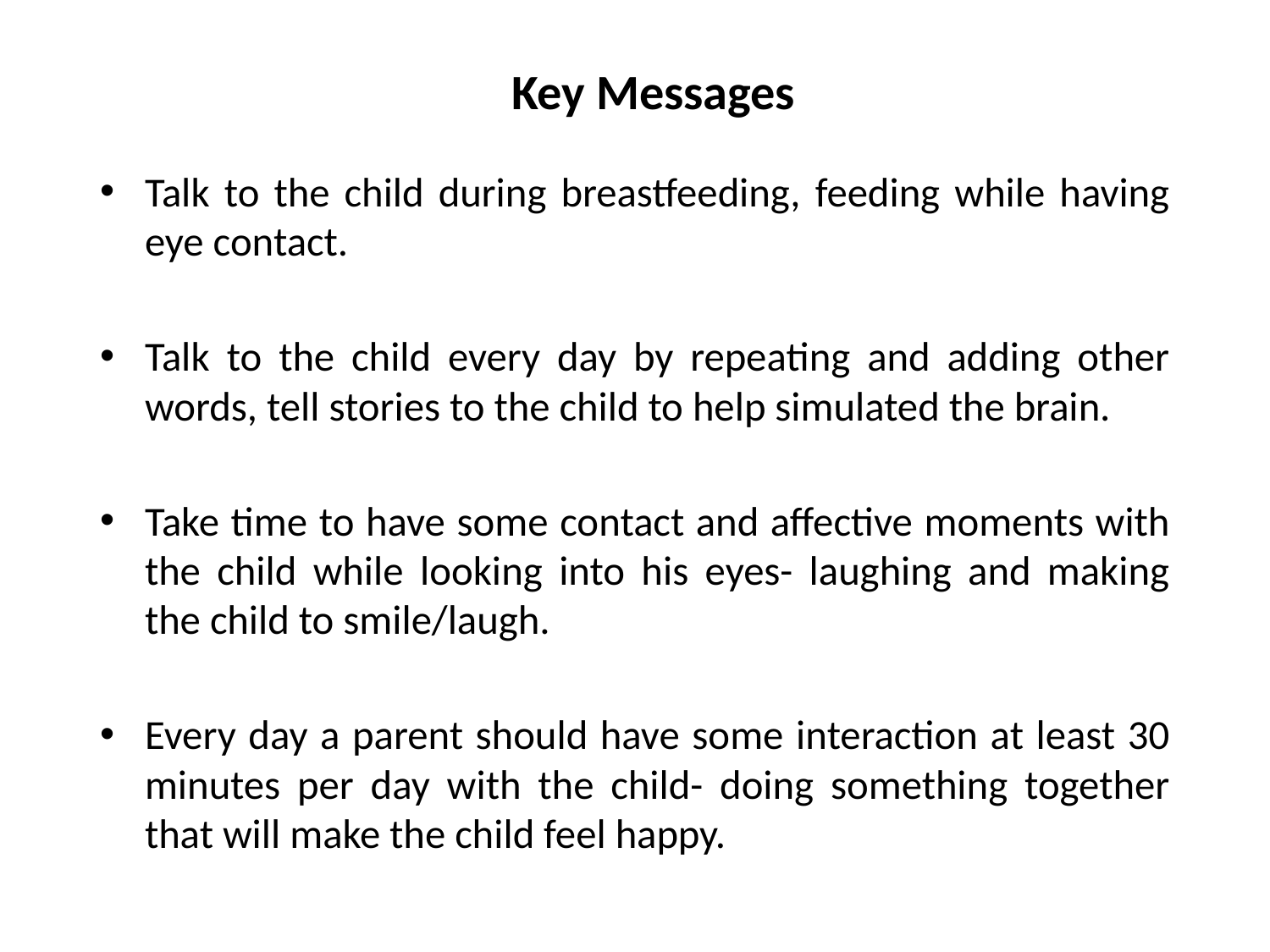

# Key Messages
Talk to the child during breastfeeding, feeding while having eye contact.

Talk to the child every day by repeating and adding other words, tell stories to the child to help simulated the brain.

Take time to have some contact and affective moments with the child while looking into his eyes- laughing and making the child to smile/laugh.

Every day a parent should have some interaction at least 30 minutes per day with the child- doing something together that will make the child feel happy.